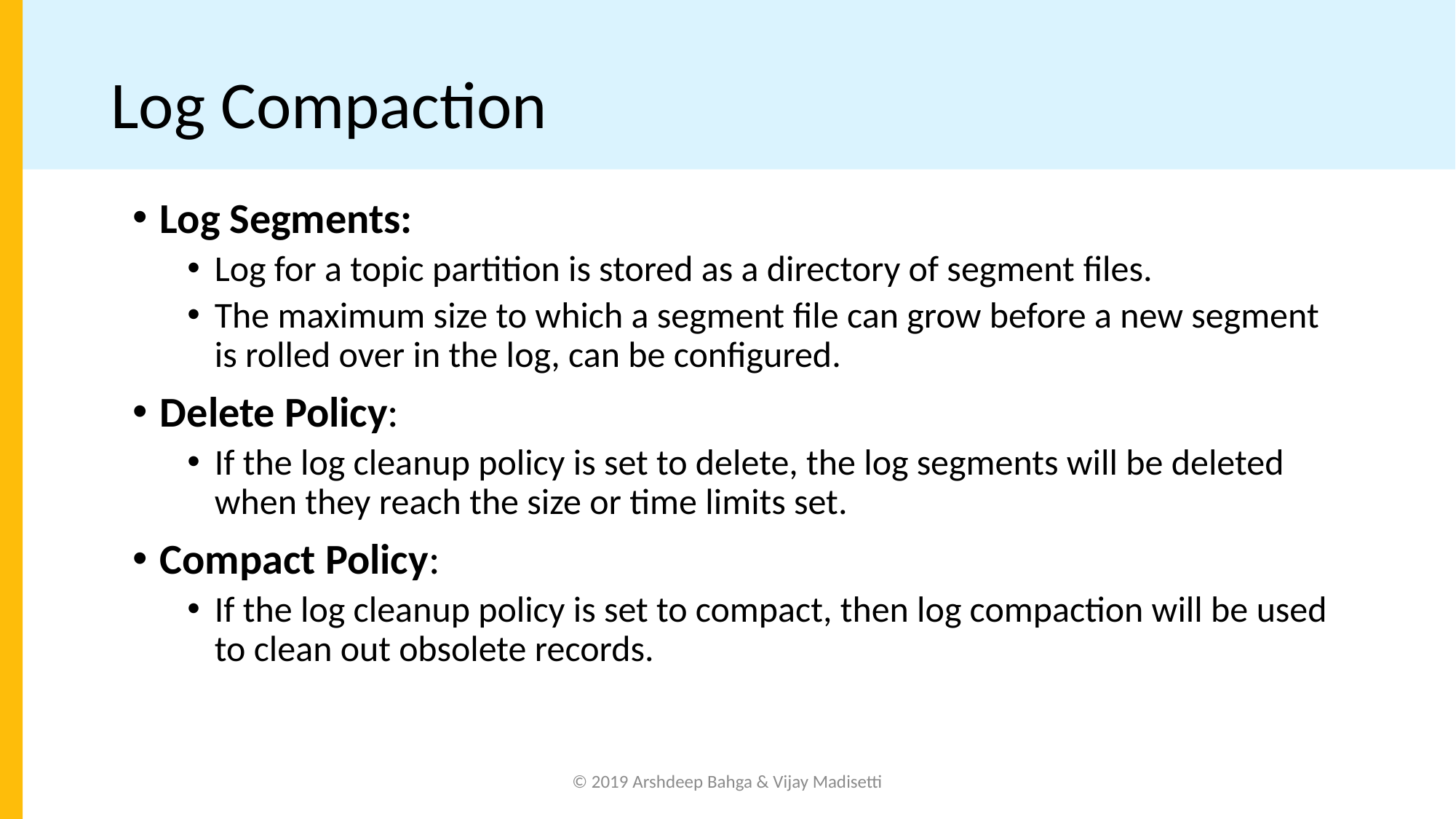

# Log Compaction
Log Segments:
Log for a topic partition is stored as a directory of segment files.
The maximum size to which a segment file can grow before a new segment is rolled over in the log, can be configured.
Delete Policy:
If the log cleanup policy is set to delete, the log segments will be deleted when they reach the size or time limits set.
Compact Policy:
If the log cleanup policy is set to compact, then log compaction will be used to clean out obsolete records.
© 2019 Arshdeep Bahga & Vijay Madisetti